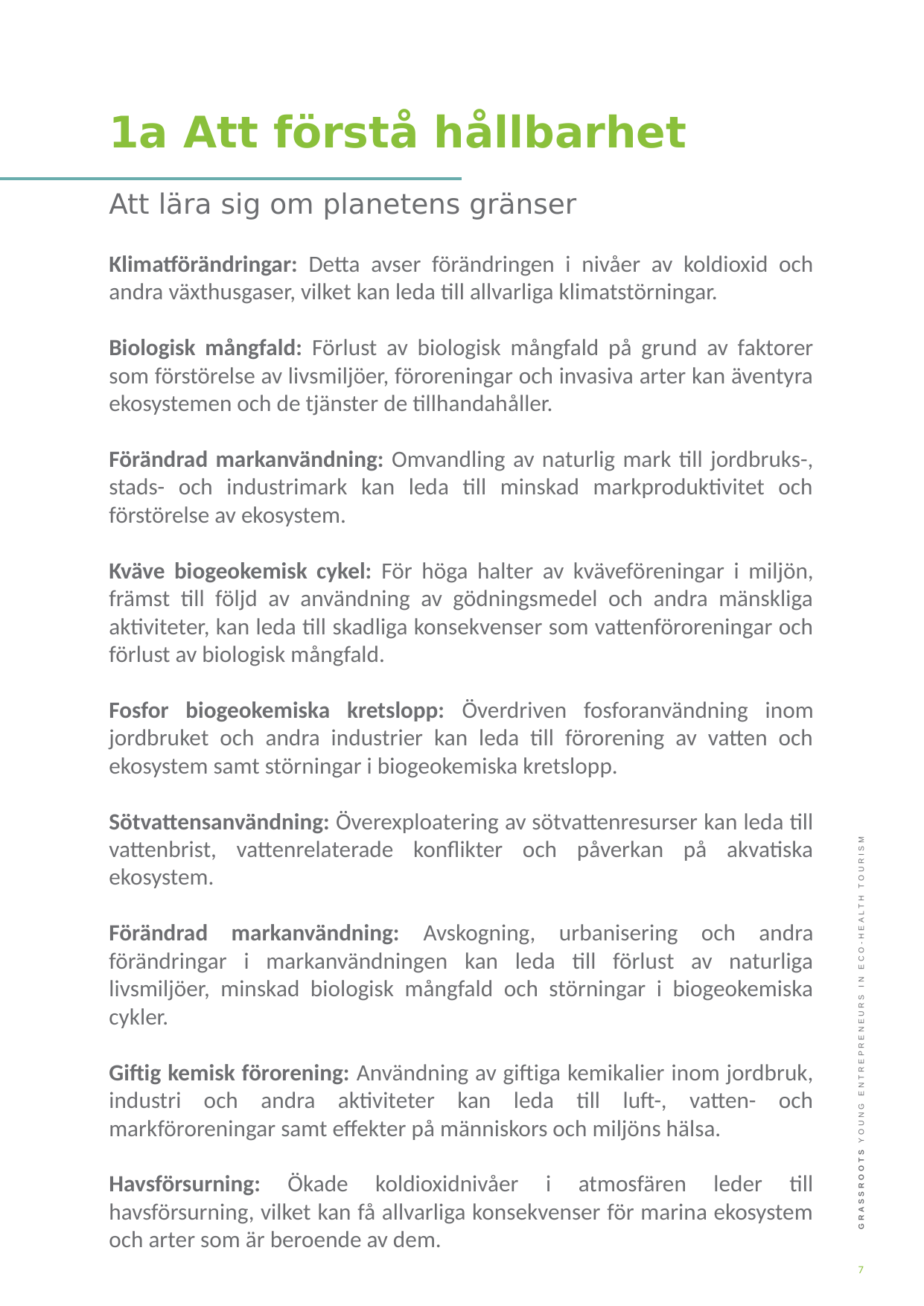

1a Att förstå hållbarhet
Att lära sig om planetens gränser
Klimatförändringar: Detta avser förändringen i nivåer av koldioxid och andra växthusgaser, vilket kan leda till allvarliga klimatstörningar.
Biologisk mångfald: Förlust av biologisk mångfald på grund av faktorer som förstörelse av livsmiljöer, föroreningar och invasiva arter kan äventyra ekosystemen och de tjänster de tillhandahåller.
Förändrad markanvändning: Omvandling av naturlig mark till jordbruks-, stads- och industrimark kan leda till minskad markproduktivitet och förstörelse av ekosystem.
Kväve biogeokemisk cykel: För höga halter av kväveföreningar i miljön, främst till följd av användning av gödningsmedel och andra mänskliga aktiviteter, kan leda till skadliga konsekvenser som vattenföroreningar och förlust av biologisk mångfald.
Fosfor biogeokemiska kretslopp: Överdriven fosforanvändning inom jordbruket och andra industrier kan leda till förorening av vatten och ekosystem samt störningar i biogeokemiska kretslopp.
Sötvattensanvändning: Överexploatering av sötvattenresurser kan leda till vattenbrist, vattenrelaterade konflikter och påverkan på akvatiska ekosystem.
Förändrad markanvändning: Avskogning, urbanisering och andra förändringar i markanvändningen kan leda till förlust av naturliga livsmiljöer, minskad biologisk mångfald och störningar i biogeokemiska cykler.
Giftig kemisk förorening: Användning av giftiga kemikalier inom jordbruk, industri och andra aktiviteter kan leda till luft-, vatten- och markföroreningar samt effekter på människors och miljöns hälsa.
Havsförsurning: Ökade koldioxidnivåer i atmosfären leder till havsförsurning, vilket kan få allvarliga konsekvenser för marina ekosystem och arter som är beroende av dem.

7